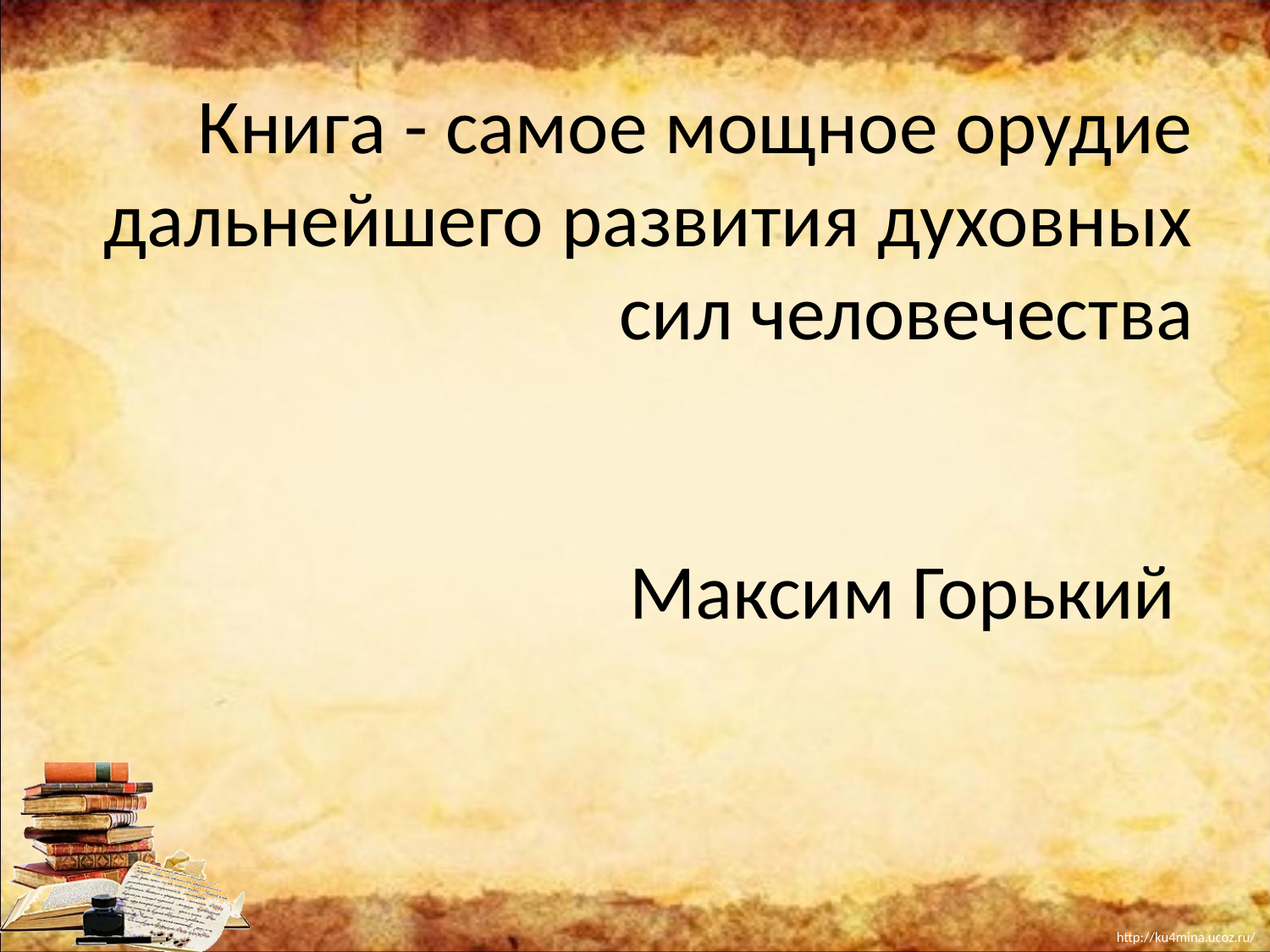

# Книга - самое мощное орудие дальнейшего развития духовных сил человечества Максим Горький